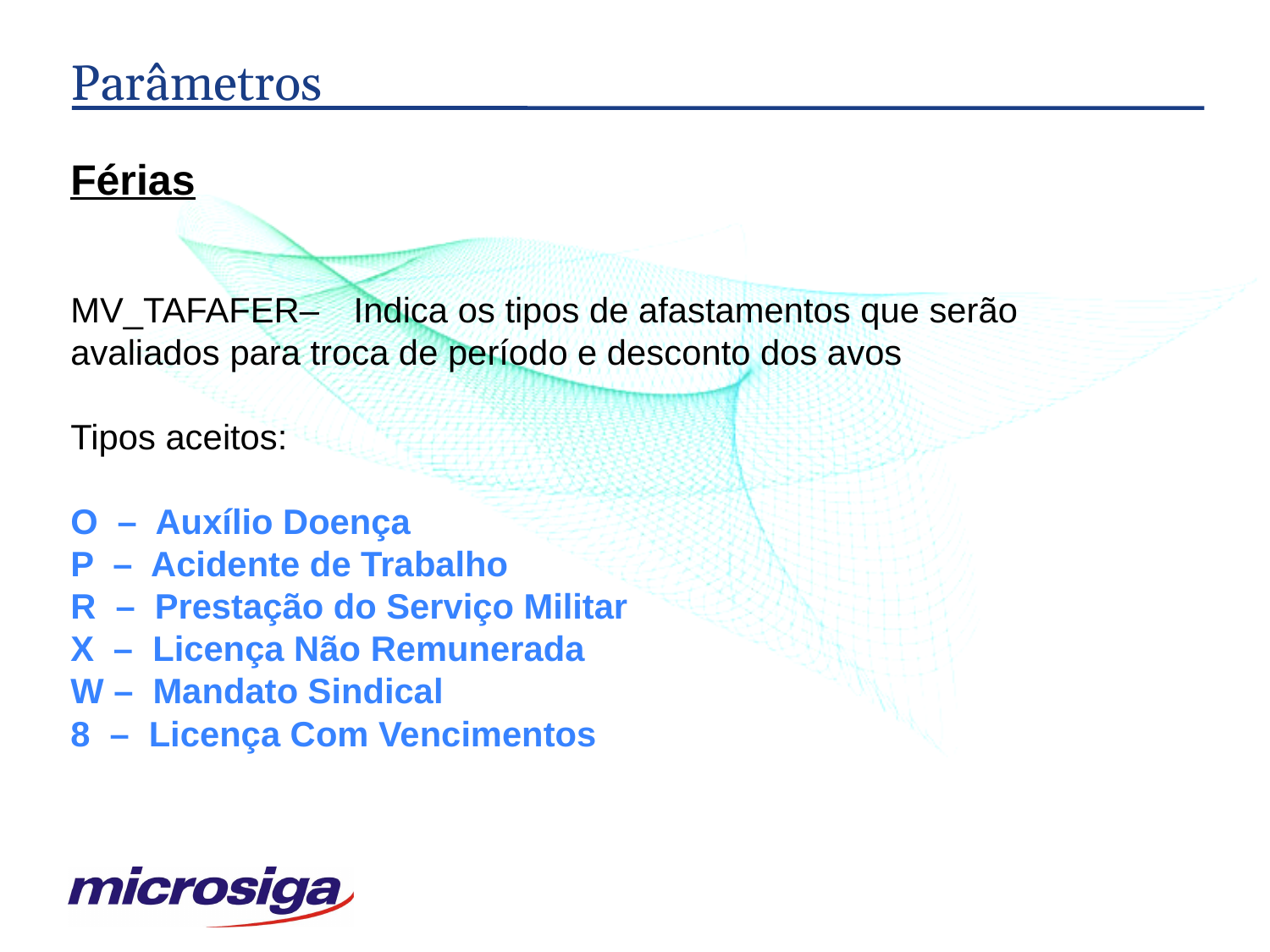

# Parâmetros
Férias

MV_TAFAFER–	   Indica os tipos de afastamentos que serão 	avaliados para troca de período e desconto dos avos

Tipos aceitos:

O  –  Auxílio Doença
P  –  Acidente de Trabalho
R  –  Prestação do Serviço Militar
X  –  Licença Não Remunerada
W –  Mandato Sindical
8  –  Licença Com Vencimentos